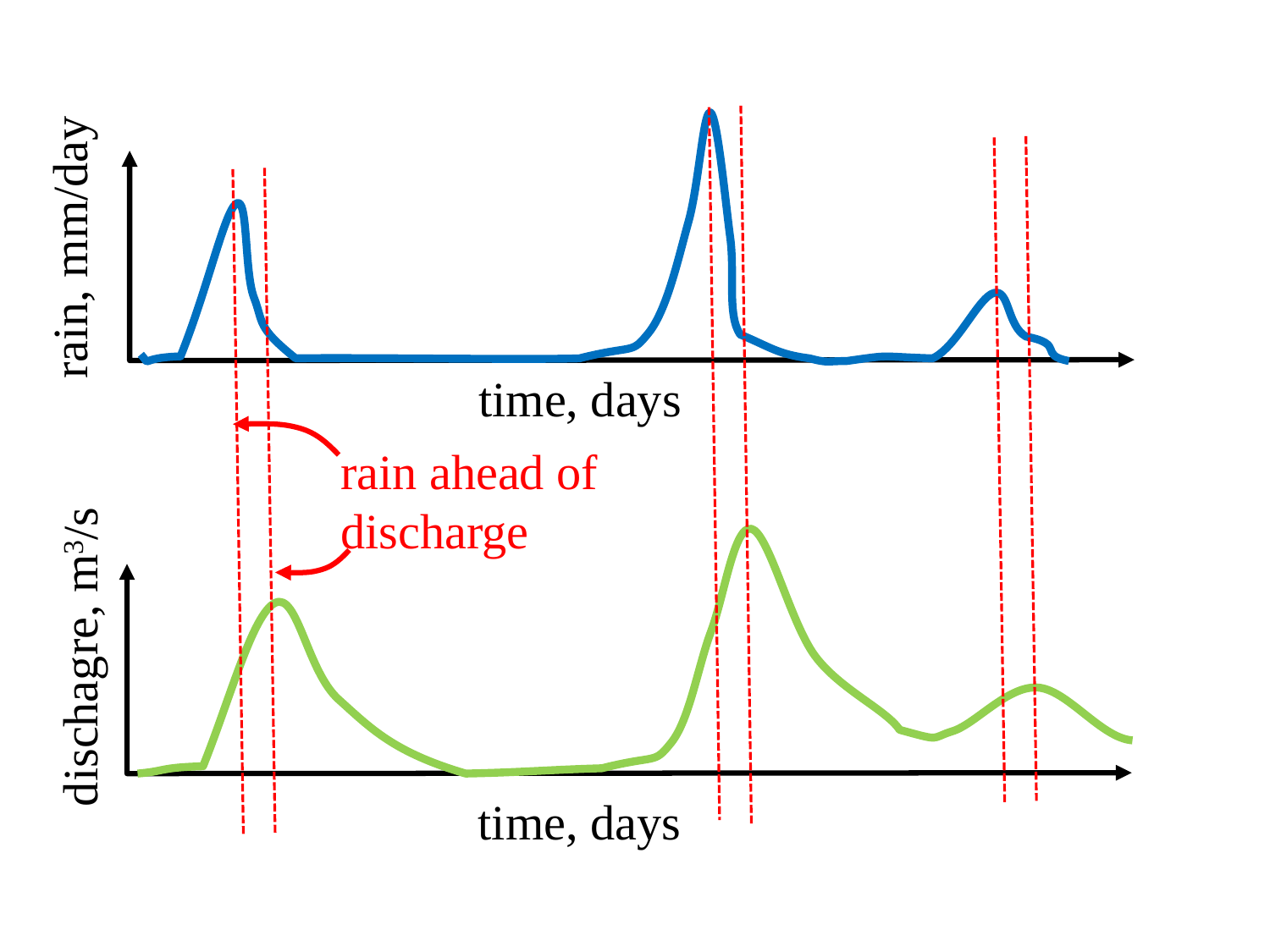

rain, mm/day
time, days

rain ahead of
discharge

dischagre, m3/s
time, days